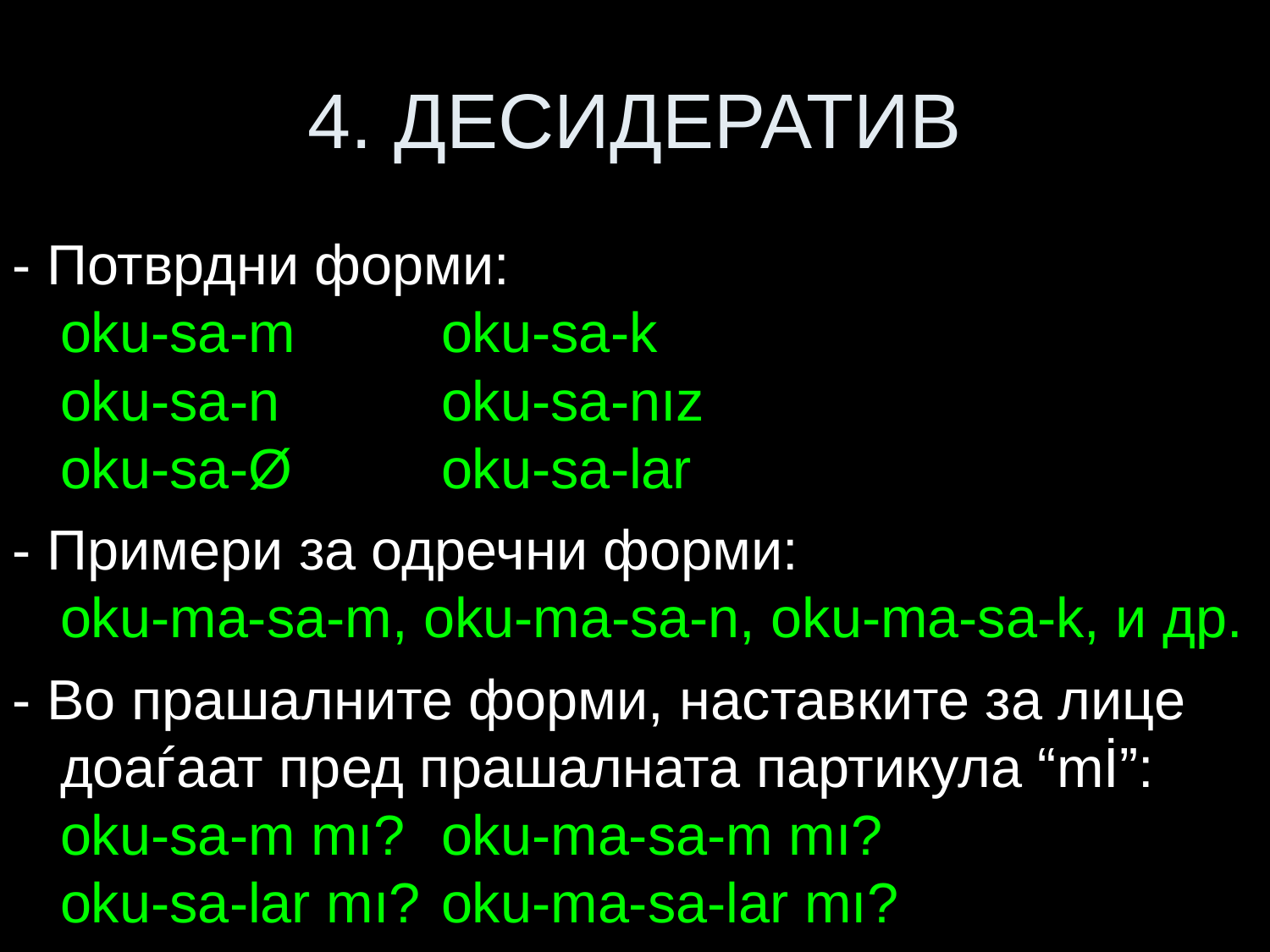

# 4. ДЕСИДЕРАТИВ
- Потврдни форми:
oku-sa-m		oku-sa-k
oku-sa-n		oku-sa-nız
oku-sa-Ø		oku-sa-lar
- Примери за одречни форми:
oku-ma-sa-m, oku-ma-sa-n, oku-ma-sa-k, и др.
- Во прашалните форми, наставките за лице доаѓаат пред прашалната партикула “mİ”:
oku-sa-m mı?	oku-ma-sa-m mı?
oku-sa-lar mı?	oku-ma-sa-lar mı?